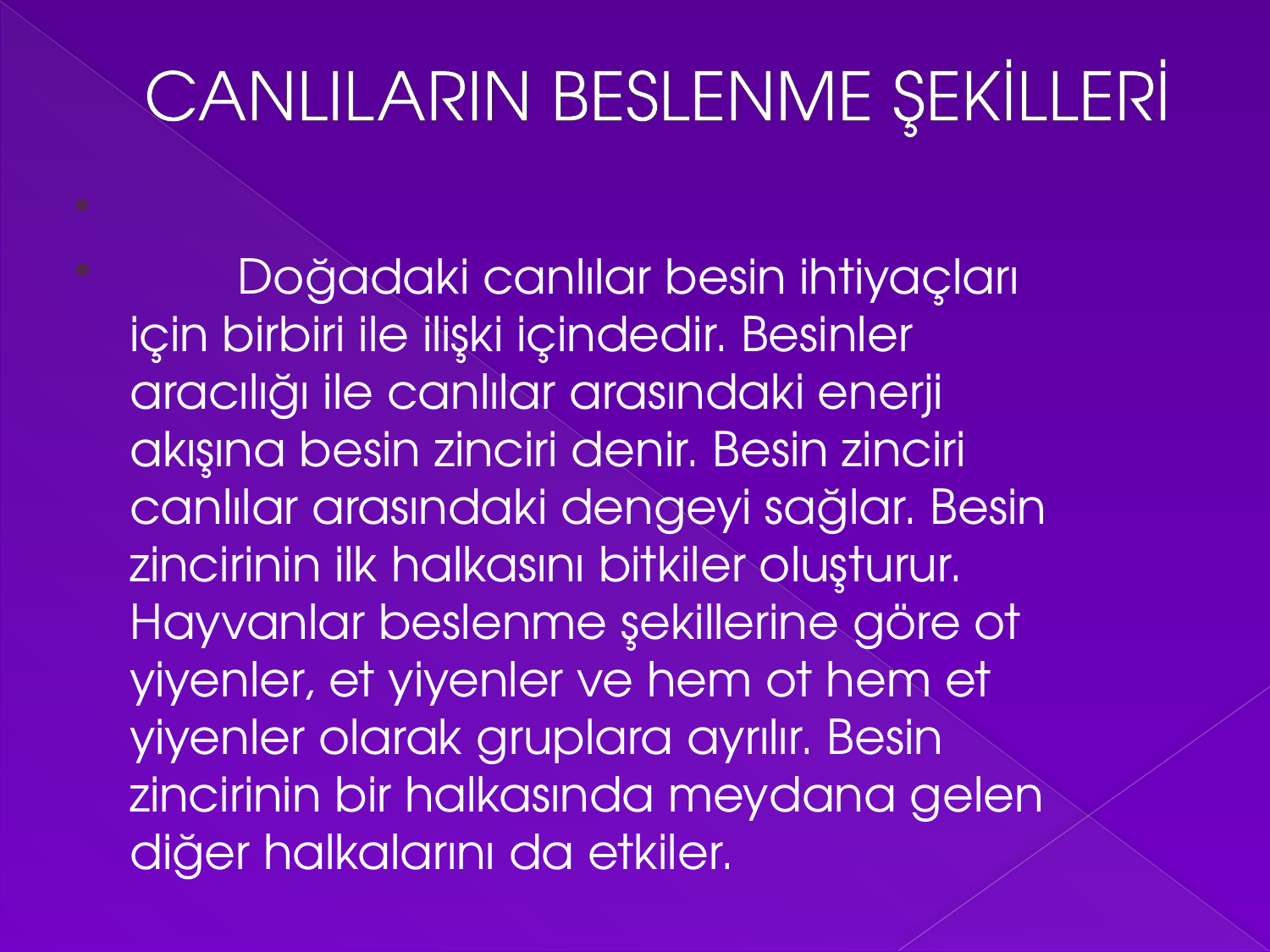

# CANLILARIN BESLENME ŞEKİLLERİ

	Doğadaki canlılar besin ihtiyaçları için birbiri ile ilişki içindedir. Besinler aracılığı ile canlılar arasındaki enerji akışına besin zinciri denir. Besin zinciri canlılar arasındaki dengeyi sağlar. Besin zincirinin ilk halkasını bitkiler oluşturur. Hayvanlar beslenme şekillerine göre ot yiyenler, et yiyenler ve hem ot hem et yiyenler olarak gruplara ayrılır. Besin zincirinin bir halkasında meydana gelen diğer halkalarını da etkiler.